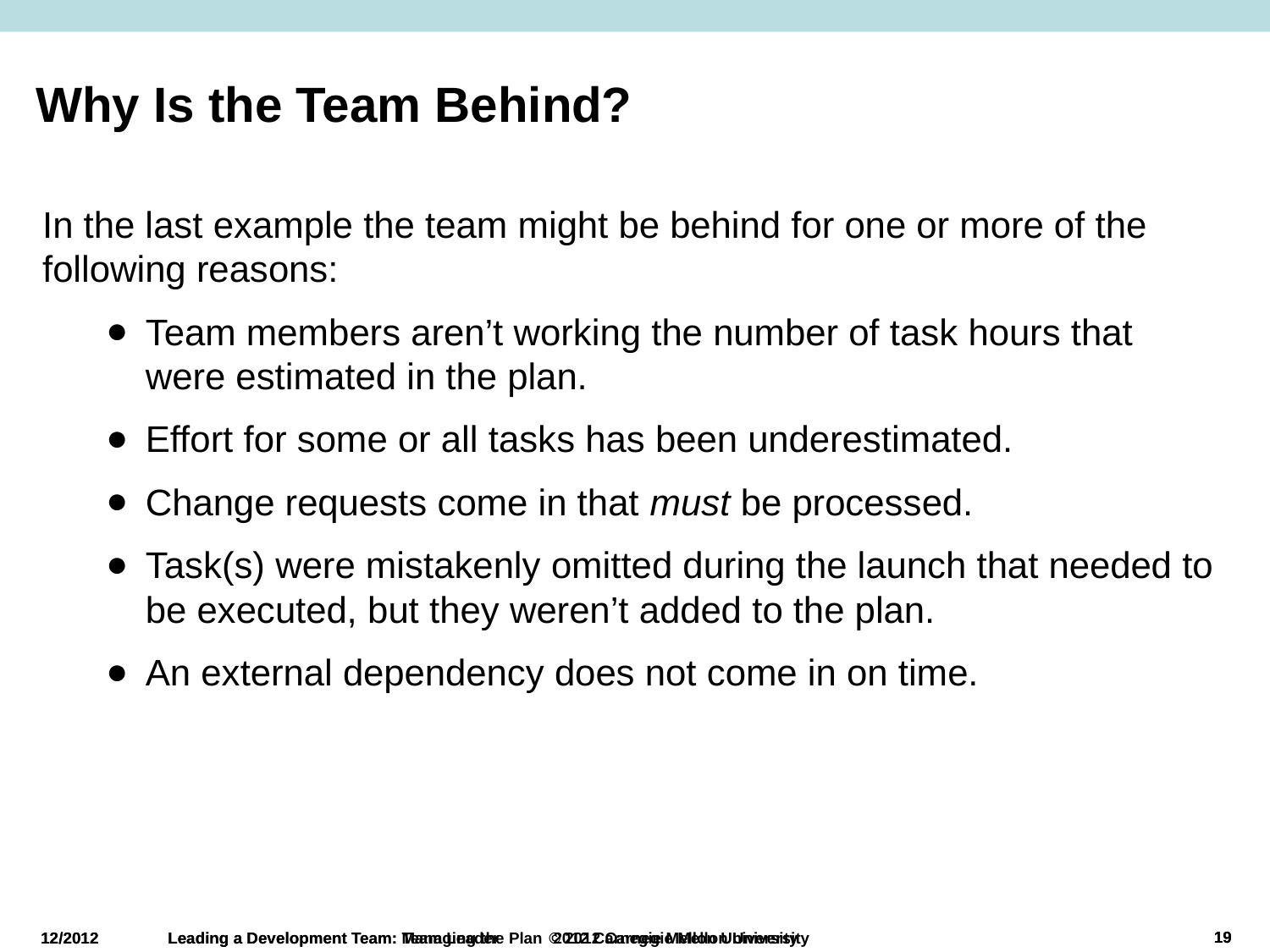

# Why Is the Team Behind?
In the last example the team might be behind for one or more of the following reasons:
Team members aren’t working the number of task hours that were estimated in the plan.
Effort for some or all tasks has been underestimated.
Change requests come in that must be processed.
Task(s) were mistakenly omitted during the launch that needed to be executed, but they weren’t added to the plan.
An external dependency does not come in on time.